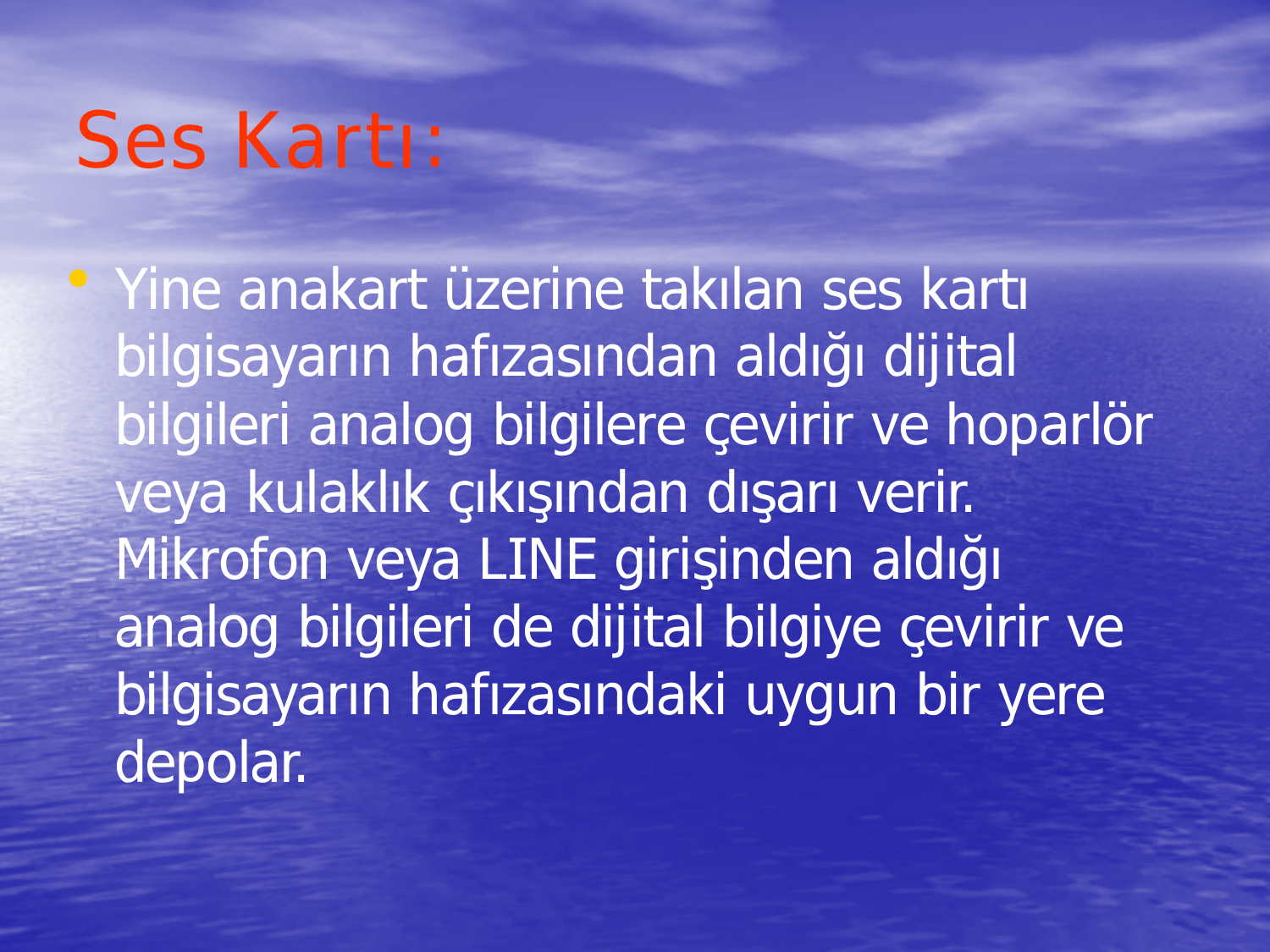

# Ses Kartı:
Yine anakart üzerine takılan ses kartı bilgisayarın hafızasından aldığı dijital bilgileri analog bilgilere çevirir ve hoparlör veya kulaklık çıkışından dışarı verir. Mikrofon veya LINE girişinden aldığı analog bilgileri de dijital bilgiye çevirir ve bilgisayarın hafızasındaki uygun bir yere depolar.